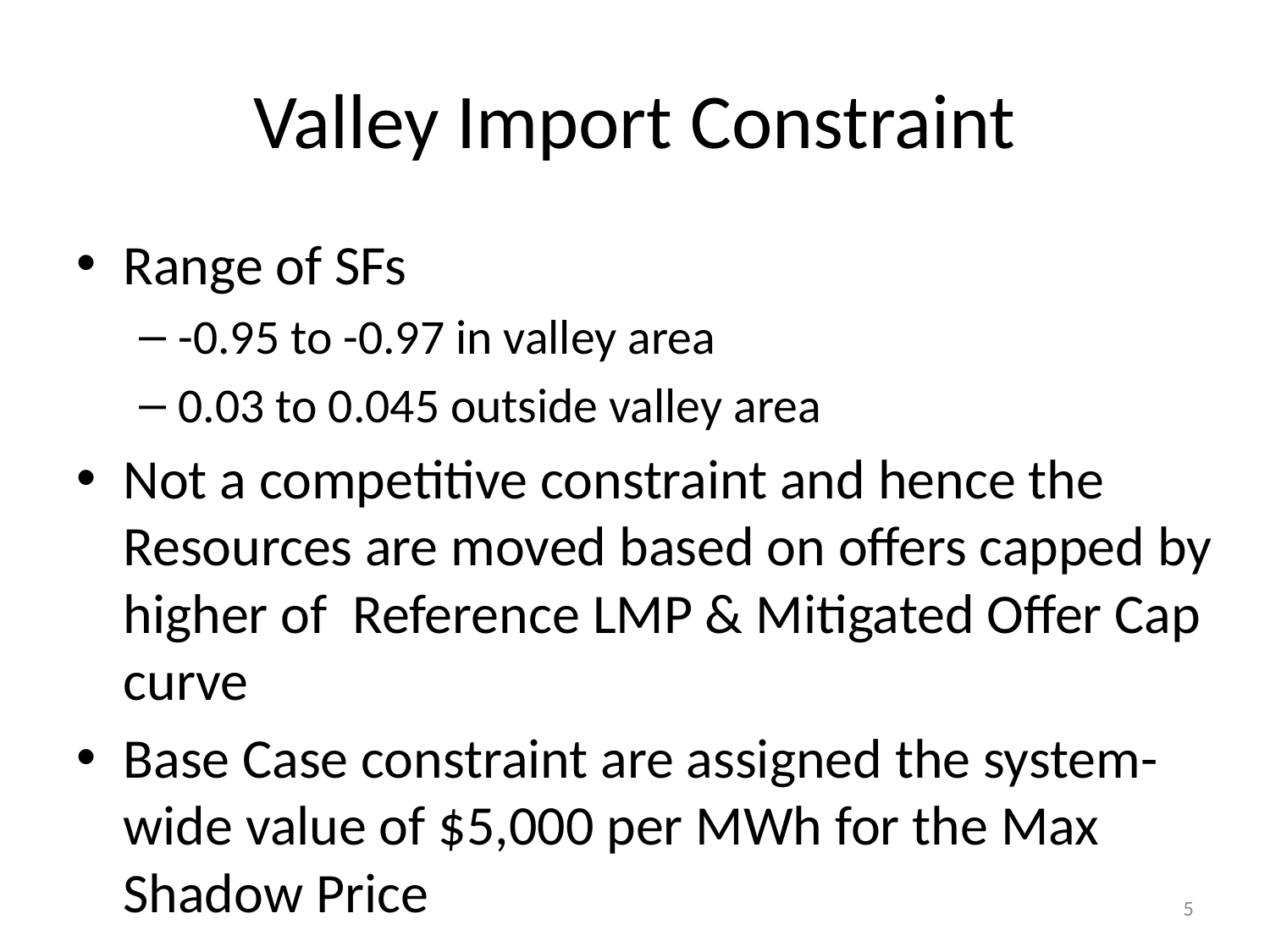

# Valley Import Constraint
Range of SFs
-0.95 to -0.97 in valley area
0.03 to 0.045 outside valley area
Not a competitive constraint and hence the Resources are moved based on offers capped by higher of  Reference LMP & Mitigated Offer Cap curve
Base Case constraint are assigned the system-wide value of $5,000 per MWh for the Max Shadow Price

5